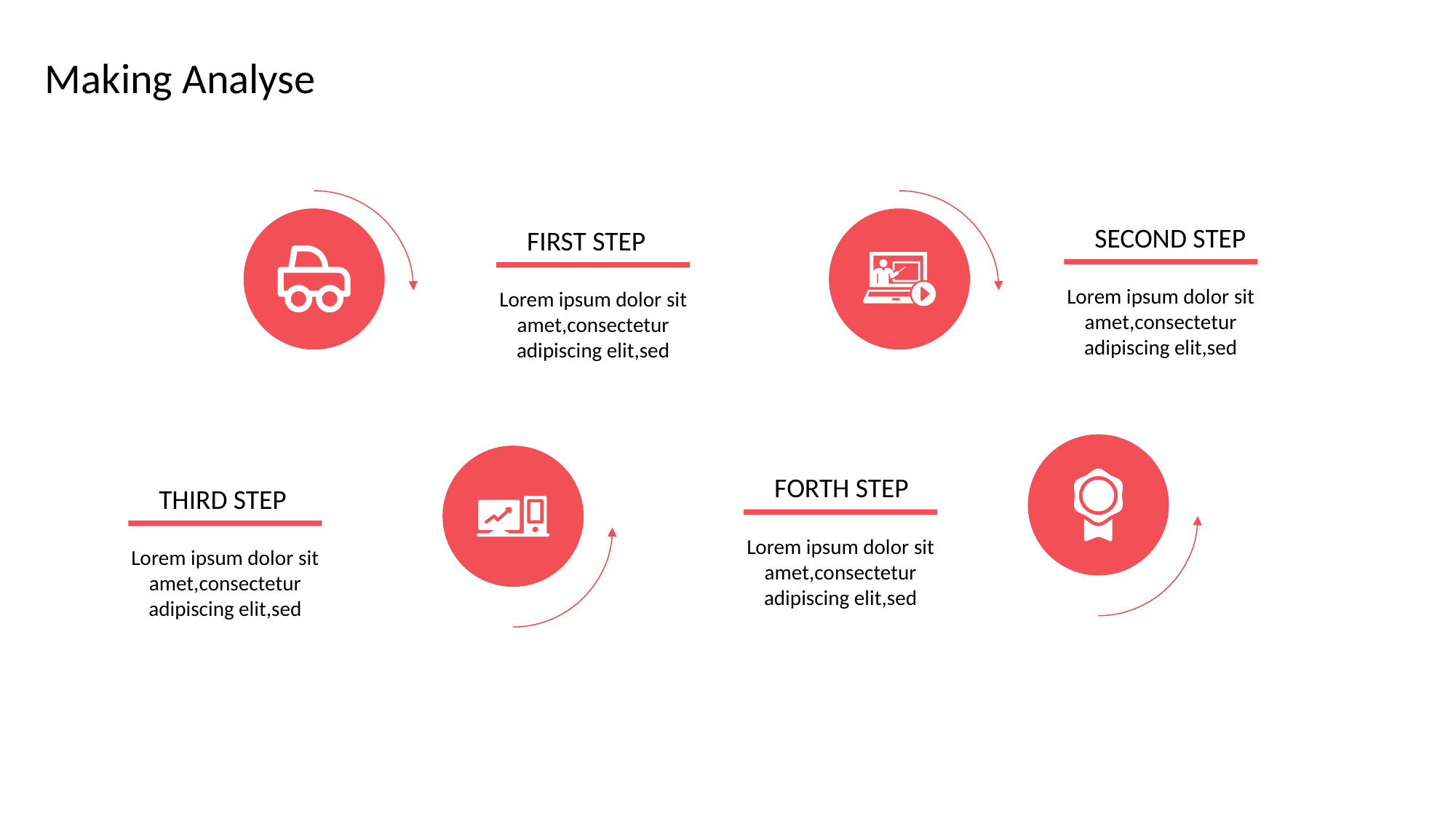

Making Analyse

SECOND STEP

Lorem ipsum dolor sit amet,consectetur adipiscing elit,sed
FIRST STEP

Lorem ipsum dolor sit amet,consectetur adipiscing elit,sed

FORTH STEP

Lorem ipsum dolor sit amet,consectetur adipiscing elit,sed
THIRD STEP

Lorem ipsum dolor sit amet,consectetur adipiscing elit,sed